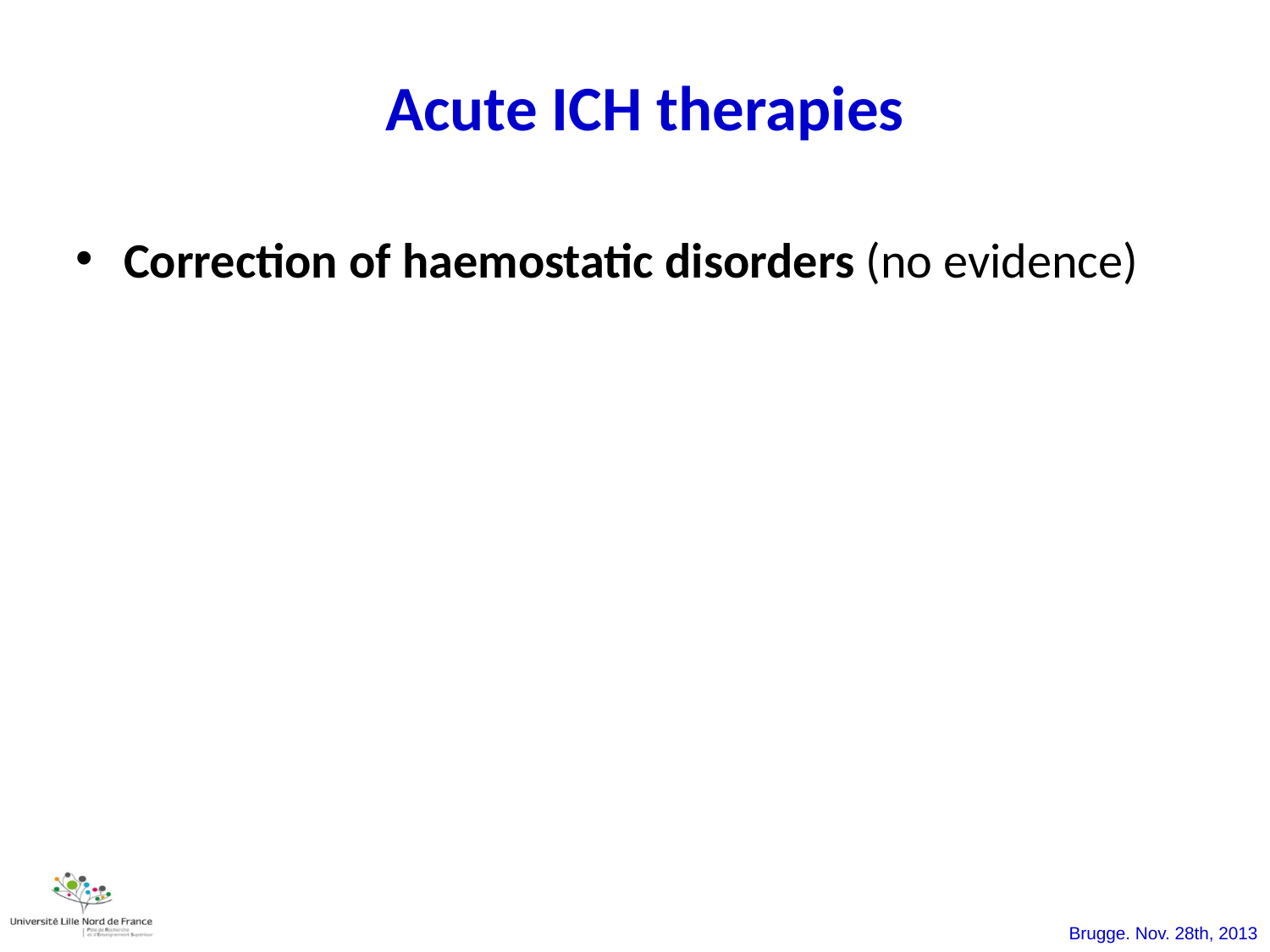

Acute ICH therapies
Correction of haemostatic disorders (no evidence)